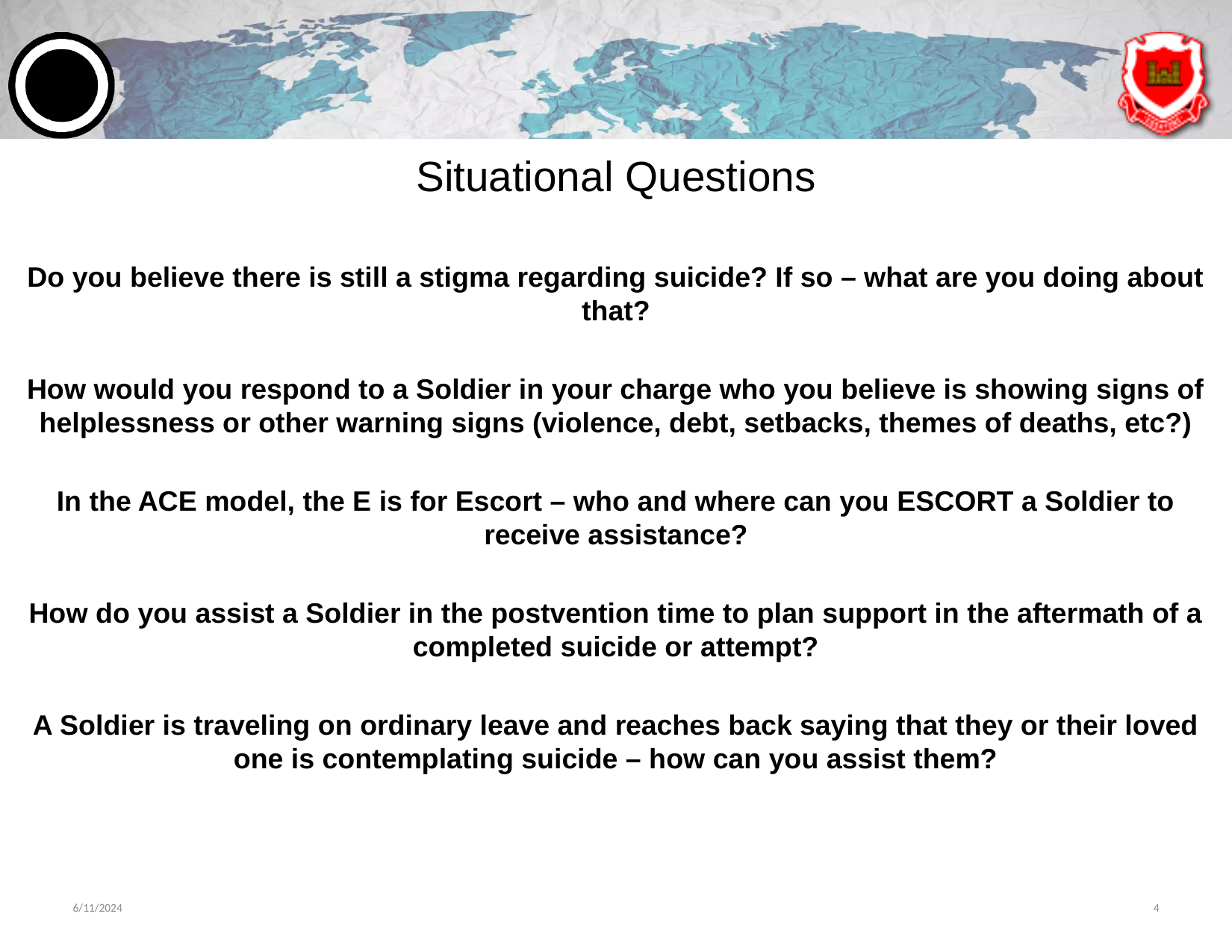

# Situational Questions
Do you believe there is still a stigma regarding suicide? If so – what are you doing about that?

How would you respond to a Soldier in your charge who you believe is showing signs of helplessness or other warning signs (violence, debt, setbacks, themes of deaths, etc?)

In the ACE model, the E is for Escort – who and where can you ESCORT a Soldier to receive assistance?

How do you assist a Soldier in the postvention time to plan support in the aftermath of a completed suicide or attempt?

A Soldier is traveling on ordinary leave and reaches back saying that they or their loved one is contemplating suicide – how can you assist them?
6/11/2024
4